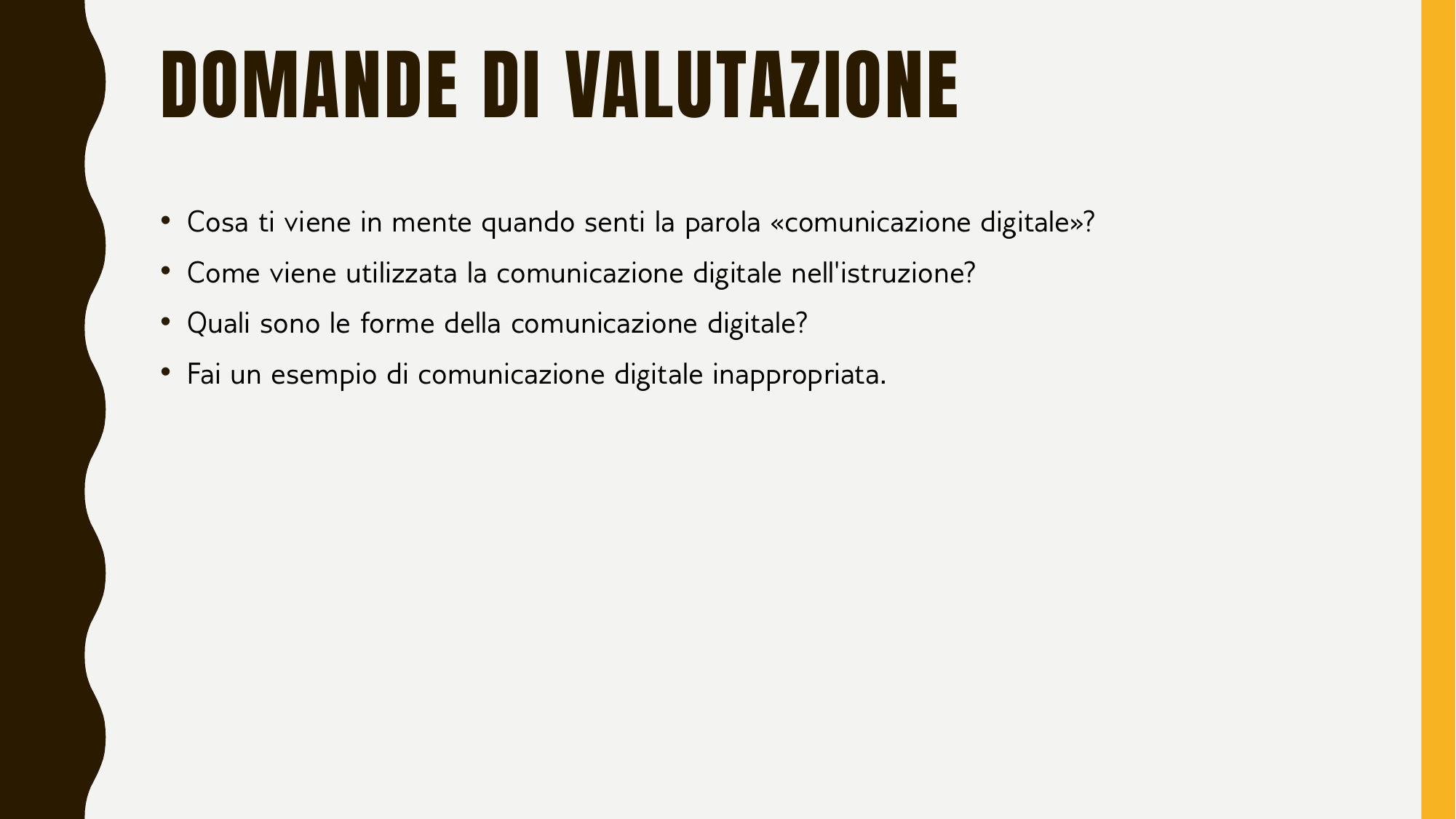

# Domande di valutazione
Cosa ti viene in mente quando senti la parola «comunicazione digitale»?
Come viene utilizzata la comunicazione digitale nell'istruzione?
Quali sono le forme della comunicazione digitale?
Fai un esempio di comunicazione digitale inappropriata.